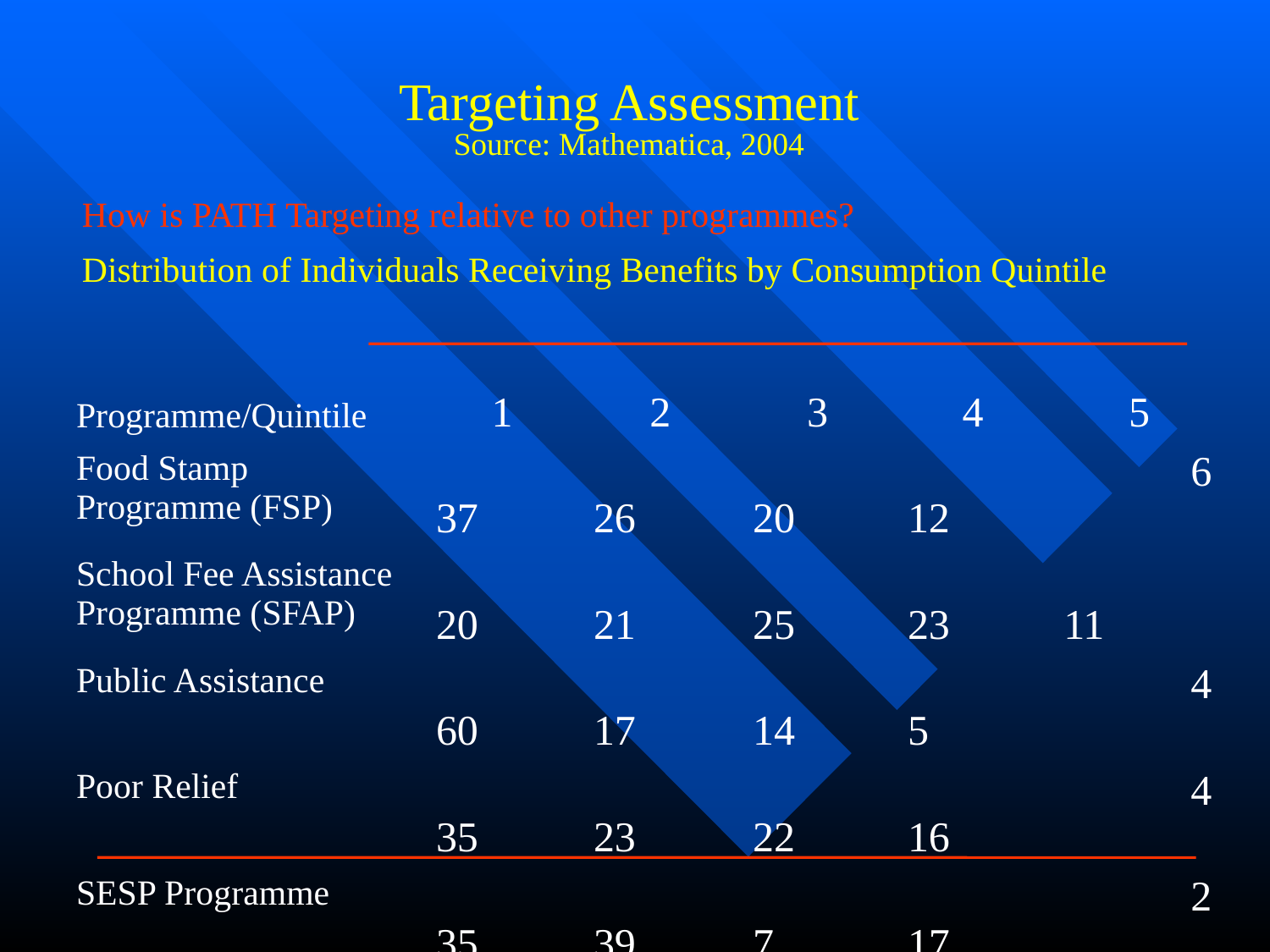

# Targeting Assessment Source: Mathematica, 2004

How is PATH Targeting relative to other programmes?
Distribution of Individuals Receiving Benefits by Consumption Quintile
| Programme/Quintile |  |  |  |  |  |
| --- | --- | --- | --- | --- | --- |
|  | 1 | 2 | 3 | 4 | 5 |
| Food Stamp Programme (FSP) | 37 | 26 | 20 | 12 | 6 |
| School Fee Assistance Programme (SFAP) | 20 | 21 | 25 | 23 | 11 |
| Public Assistance | 60 | 17 | 14 | 5 | 4 |
| Poor Relief | 35 | 23 | 22 | 16 | 4 |
| SESP Programme | 35 | 39 | 7 | 17 | 2 |
| JaDEP | 9 | 19 | 42 | 13 | 17 |
| PATH | 58 | 22 | 14 | 5 | 1 |